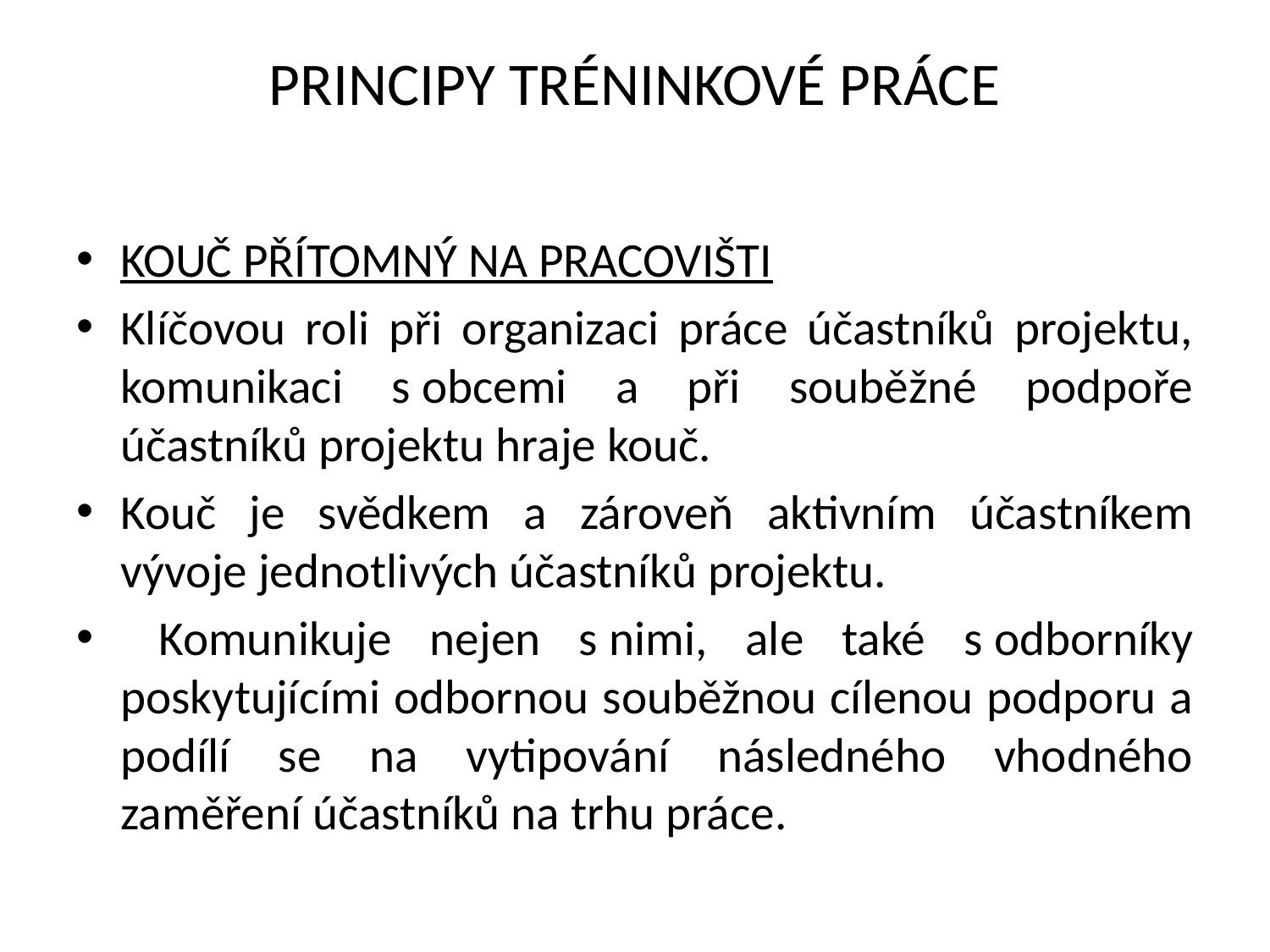

# PRINCIPY TRÉNINKOVÉ PRÁCE
KOUČ PŘÍTOMNÝ NA PRACOVIŠTI
Klíčovou roli při organizaci práce účastníků projektu, komunikaci s obcemi a při souběžné podpoře účastníků projektu hraje kouč.
Kouč je svědkem a zároveň aktivním účastníkem vývoje jednotlivých účastníků projektu.
 Komunikuje nejen s nimi, ale také s odborníky poskytujícími odbornou souběžnou cílenou podporu a podílí se na vytipování následného vhodného zaměření účastníků na trhu práce.